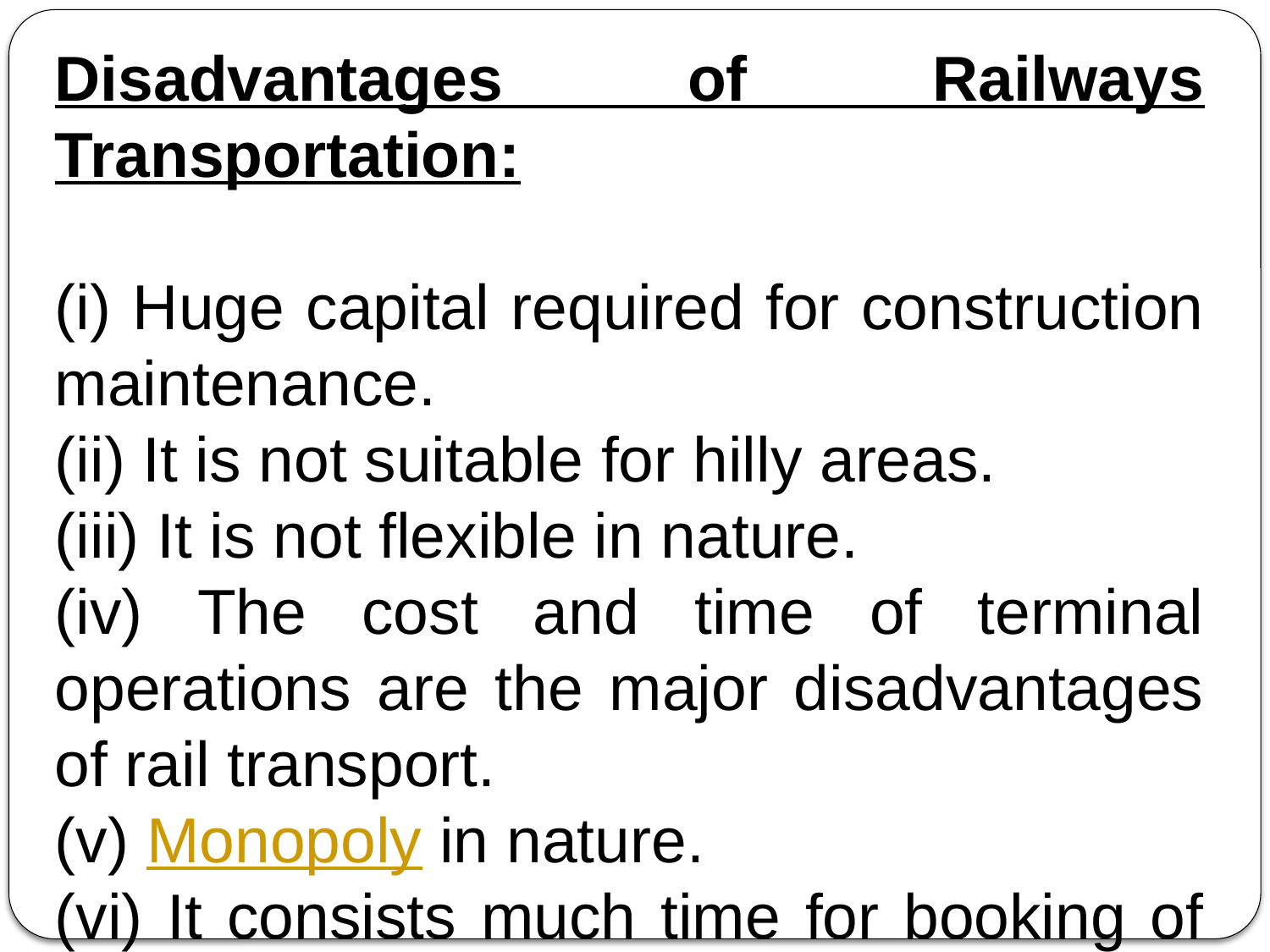

Disadvantages of Railways Transportation:

(i) Huge capital required for construction maintenance.
(ii) It is not suitable for hilly areas.
(iii) It is not flexible in nature.
(iv) The cost and time of terminal operations are the major disadvantages of rail transport.
(v) Monopoly in nature.
(vi) It consists much time for booking of goods through the comparison of road transport.